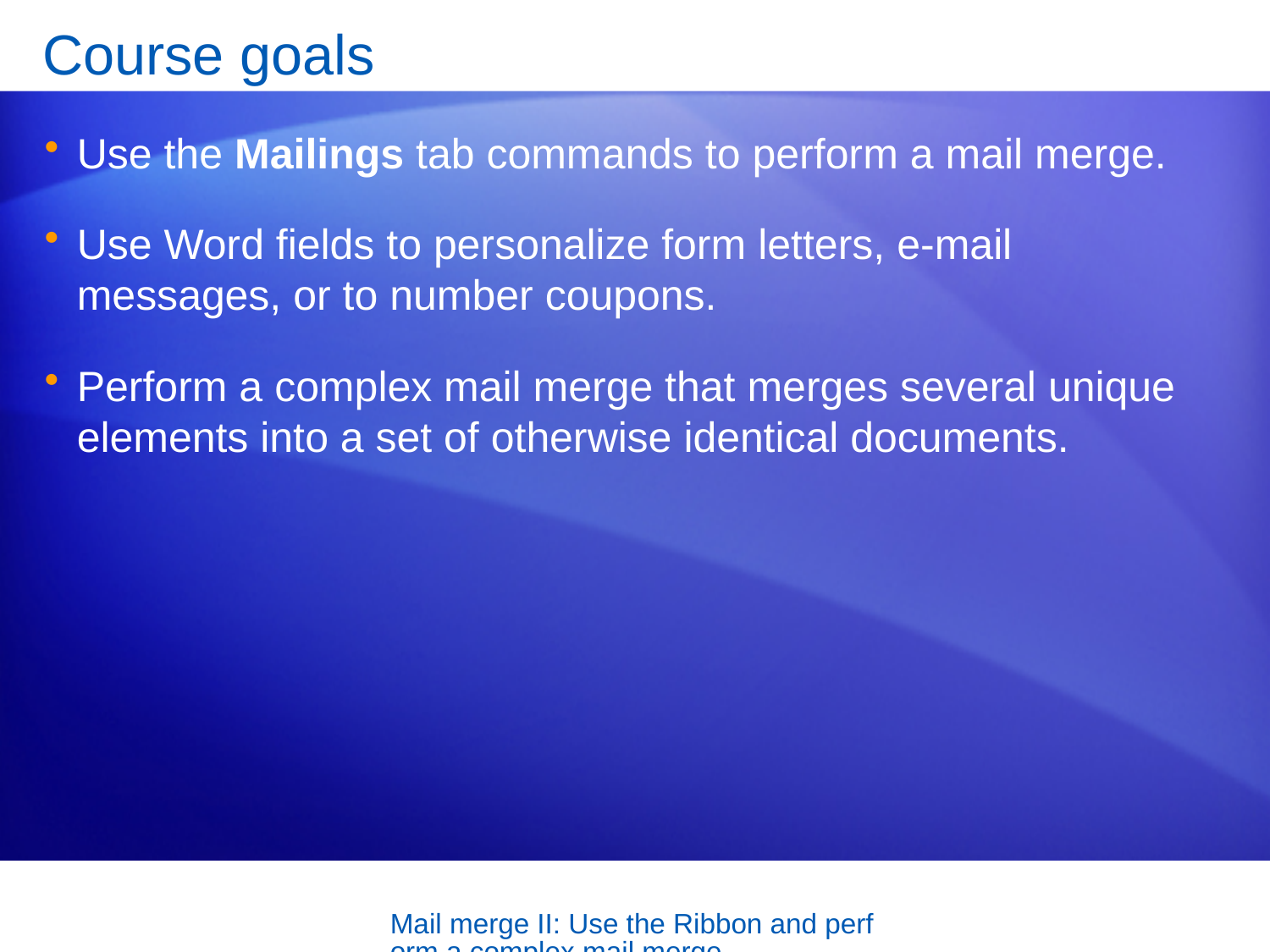

# Course goals
Use the Mailings tab commands to perform a mail merge.
Use Word fields to personalize form letters, e-mail messages, or to number coupons.
Perform a complex mail merge that merges several unique elements into a set of otherwise identical documents.
Mail merge II: Use the Ribbon and perform a complex mail merge